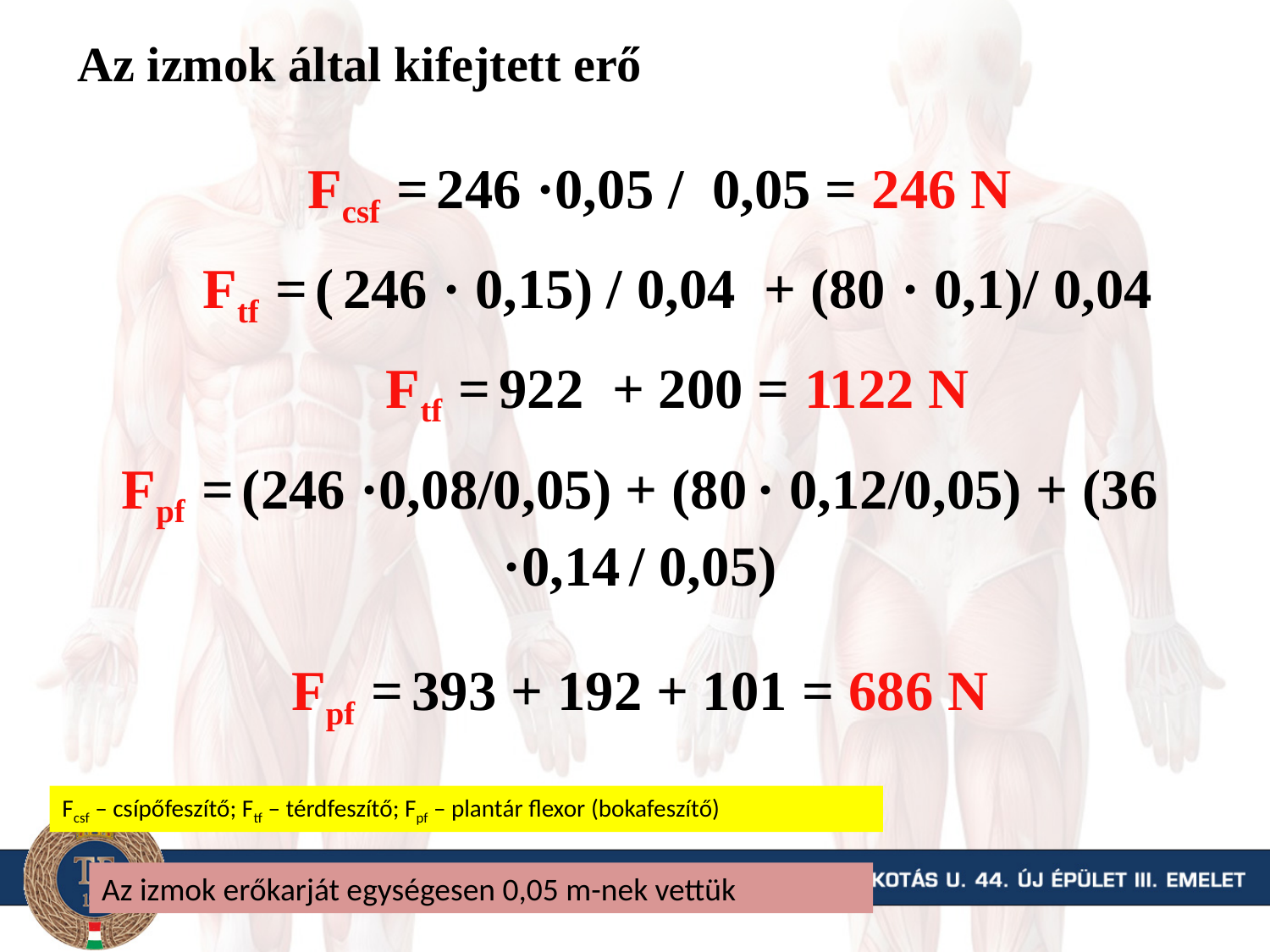

Az izmok által kifejtett erő
Fcsf  = 246 ·0,05 /  0,05 = 246 N
Ftf  = ( 246 · 0,15) / 0,04  + (80 · 0,1)/ 0,04
Ftf  = 922  + 200 = 1122 N
Fpf  = (246 ·0,08/0,05) + (80 · 0,12/0,05) + (36 ·0,14 / 0,05)
Fpf  = 393 + 192 + 101 = 686 N
Fcsf – csípőfeszítő; Ftf – térdfeszítő; Fpf – plantár flexor (bokafeszítő)
Az izmok erőkarját egységesen 0,05 m-nek vettük